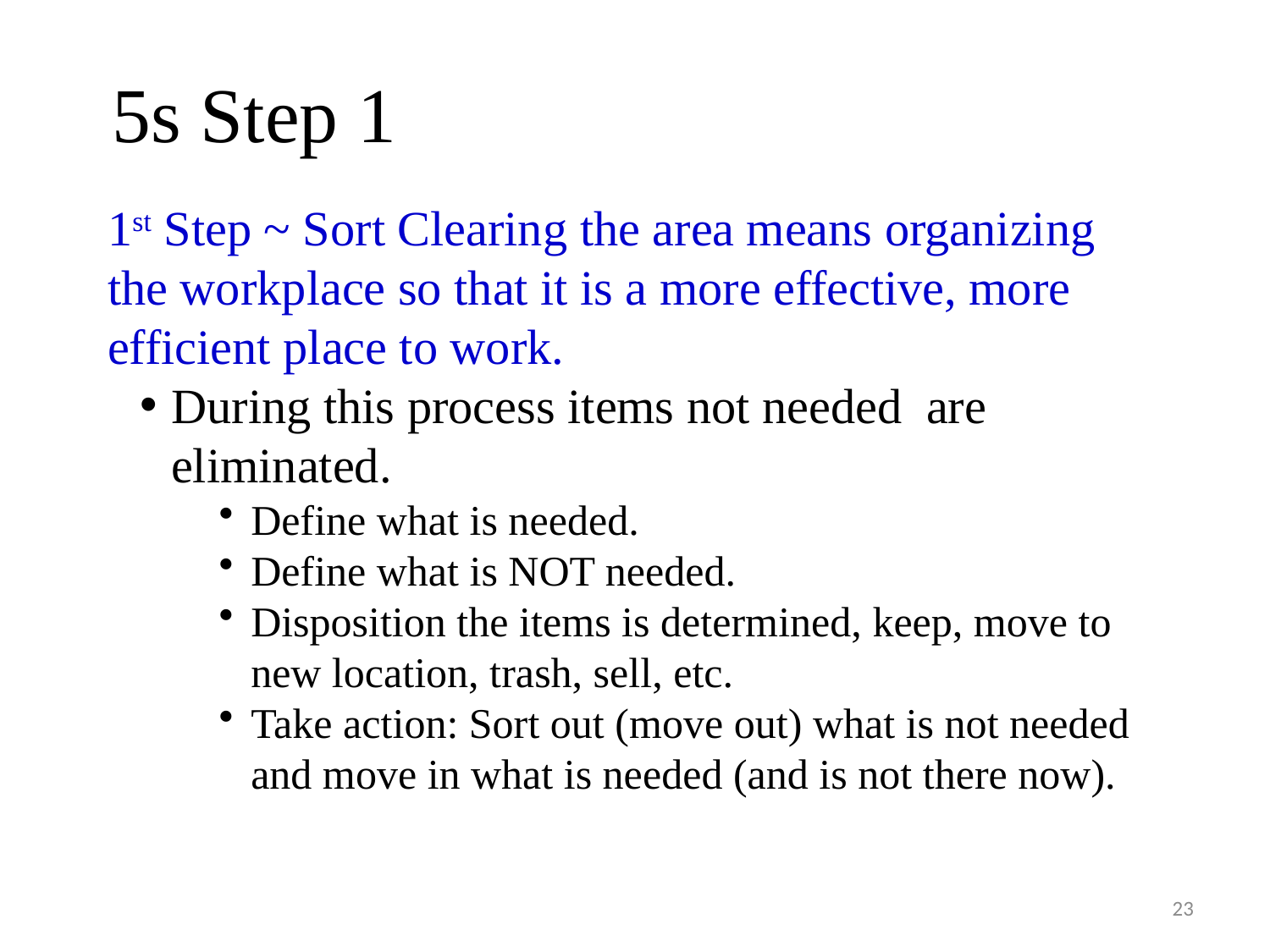

# 5s Step 1
1st Step ~ Sort Clearing the area means organizing the workplace so that it is a more effective, more efficient place to work.
During this process items not needed  are eliminated.
Define what is needed.
Define what is NOT needed.
Disposition the items is determined, keep, move to new location, trash, sell, etc.
Take action: Sort out (move out) what is not needed and move in what is needed (and is not there now).

23